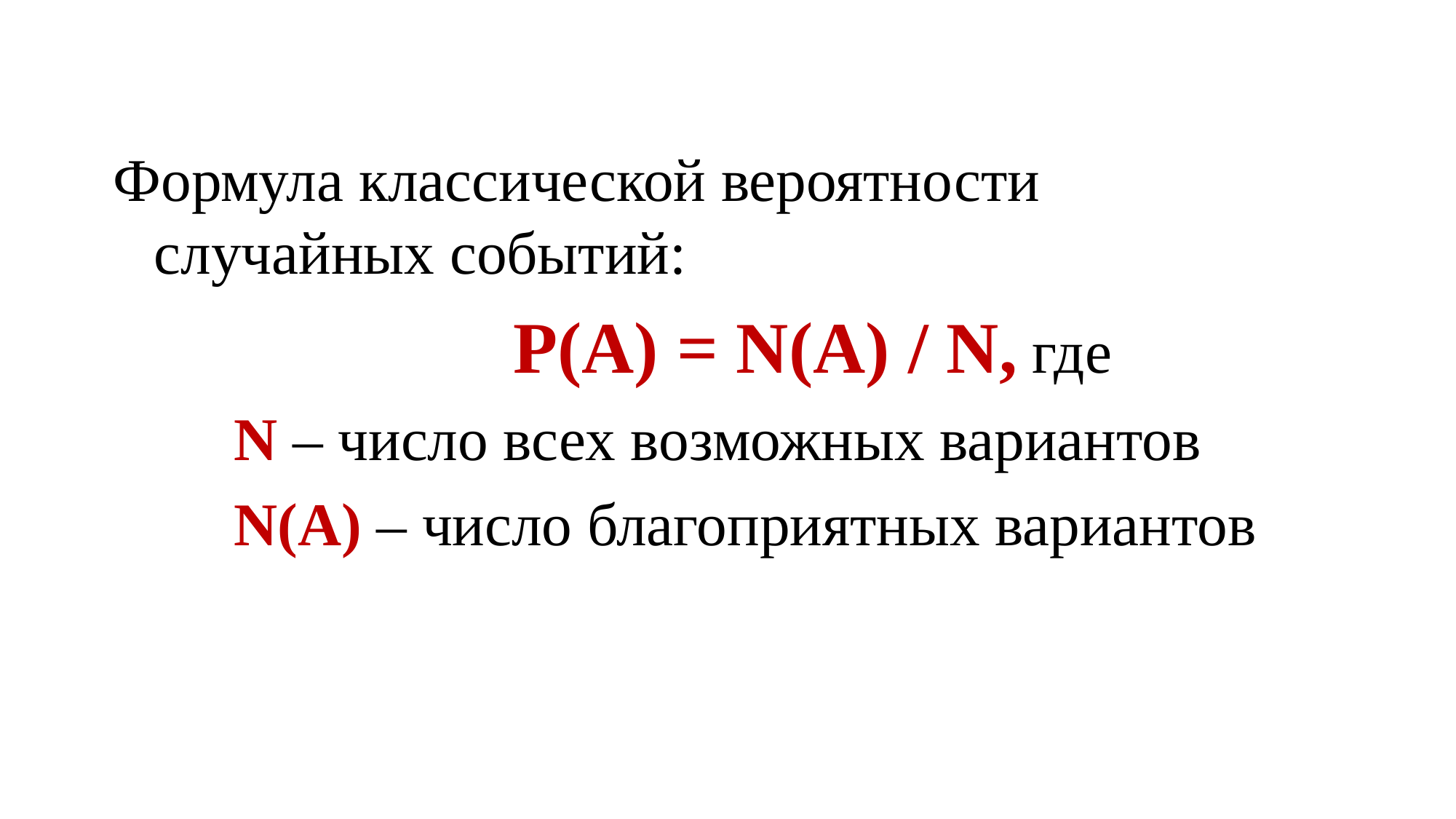

Формула классической вероятности случайных событий:
                      P(A) = N(A) / N, где
        N – число всех возможных вариантов
        N(A) – число благоприятных вариантов